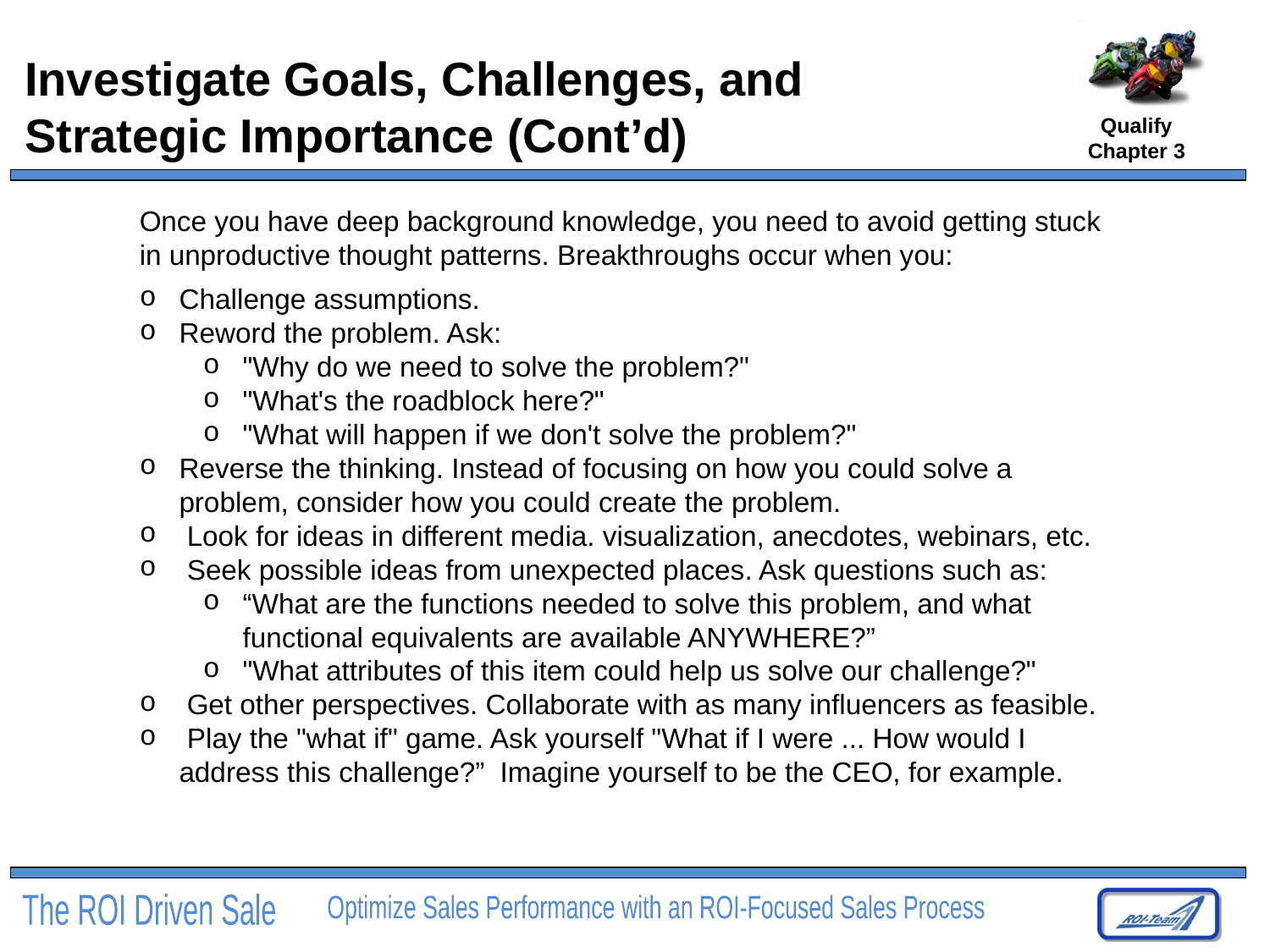

# Investigate Goals, Challenges, and Strategic Importance (Cont’d)

Qualify
Chapter 3
Once you have deep background knowledge, you need to avoid getting stuck in unproductive thought patterns. Breakthroughs occur when you:
Challenge assumptions.
Reword the problem. Ask:
"Why do we need to solve the problem?"
"What's the roadblock here?"
"What will happen if we don't solve the problem?"
Reverse the thinking. Instead of focusing on how you could solve a problem, consider how you could create the problem.
 Look for ideas in different media. visualization, anecdotes, webinars, etc.
 Seek possible ideas from unexpected places. Ask questions such as:
“What are the functions needed to solve this problem, and what functional equivalents are available ANYWHERE?”
"What attributes of this item could help us solve our challenge?"
 Get other perspectives. Collaborate with as many influencers as feasible.
 Play the "what if" game. Ask yourself "What if I were ... How would I address this challenge?”  Imagine yourself to be the CEO, for example.